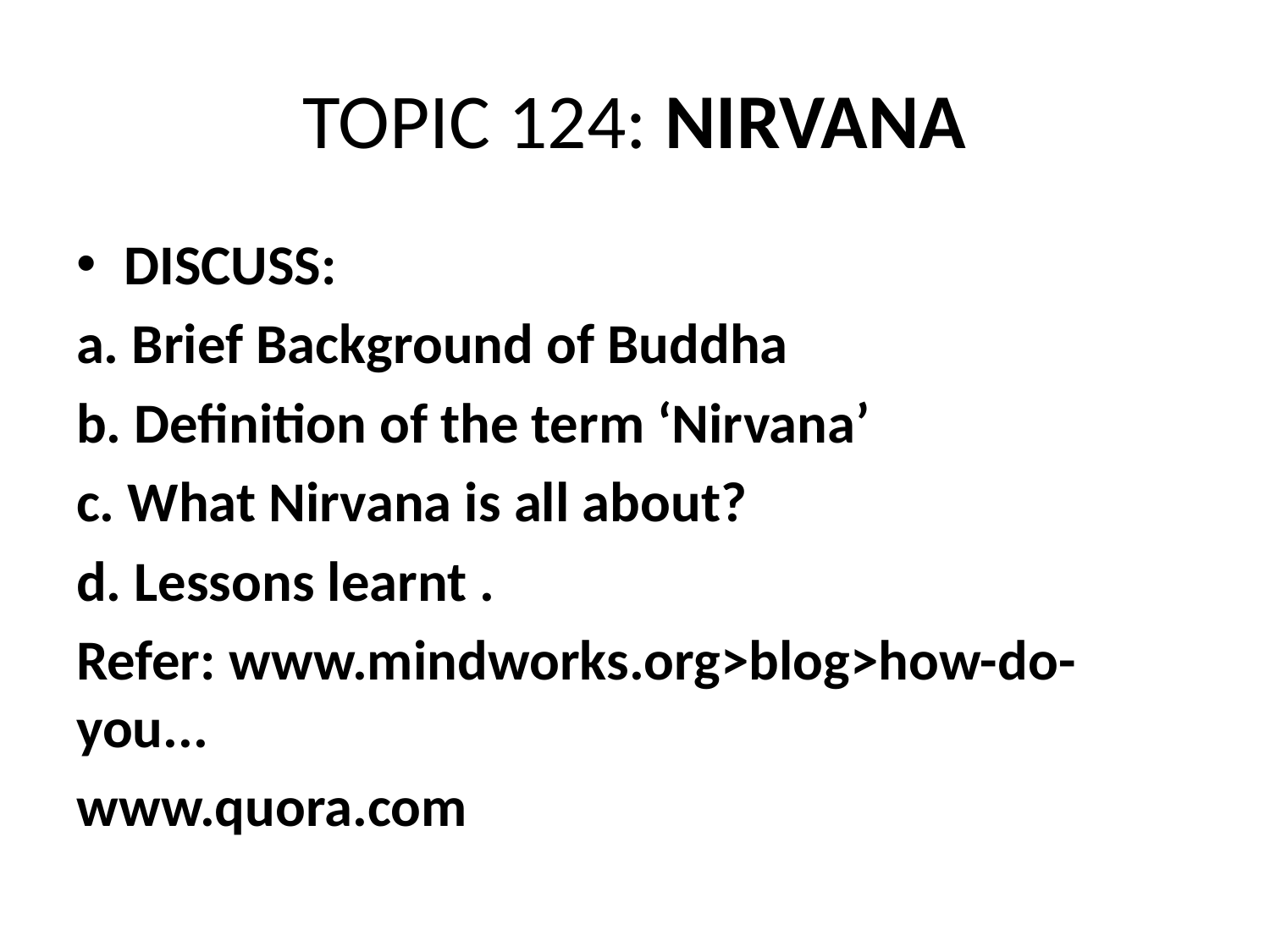

# TOPIC 124: NIRVANA
DISCUSS:
a. Brief Background of Buddha
b. Definition of the term ‘Nirvana’
c. What Nirvana is all about?
d. Lessons learnt .
Refer: www.mindworks.org>blog>how-do-you...
www.quora.com